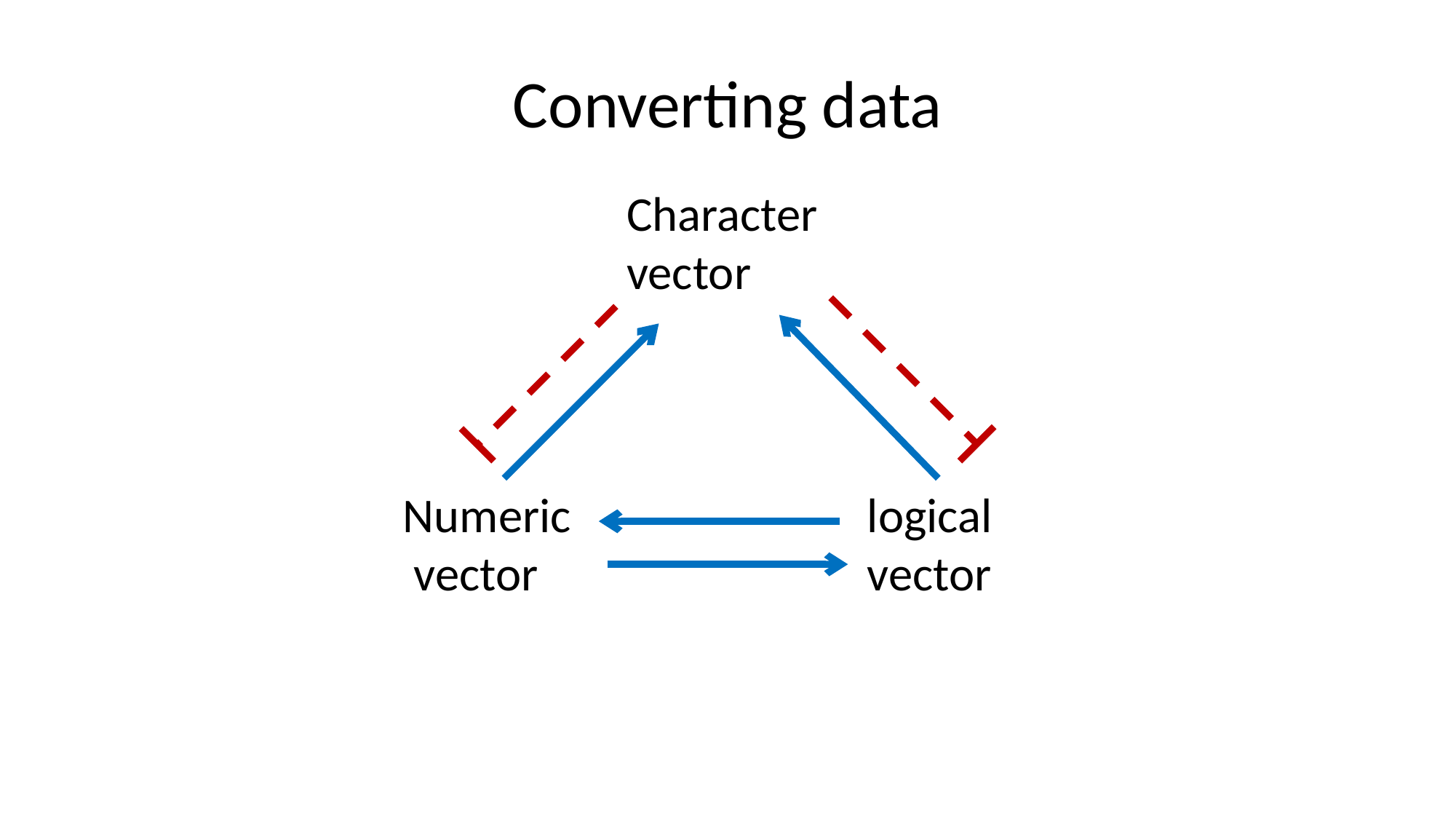

# Converting data
Character
vector
Numeric
 vector
logical
vector